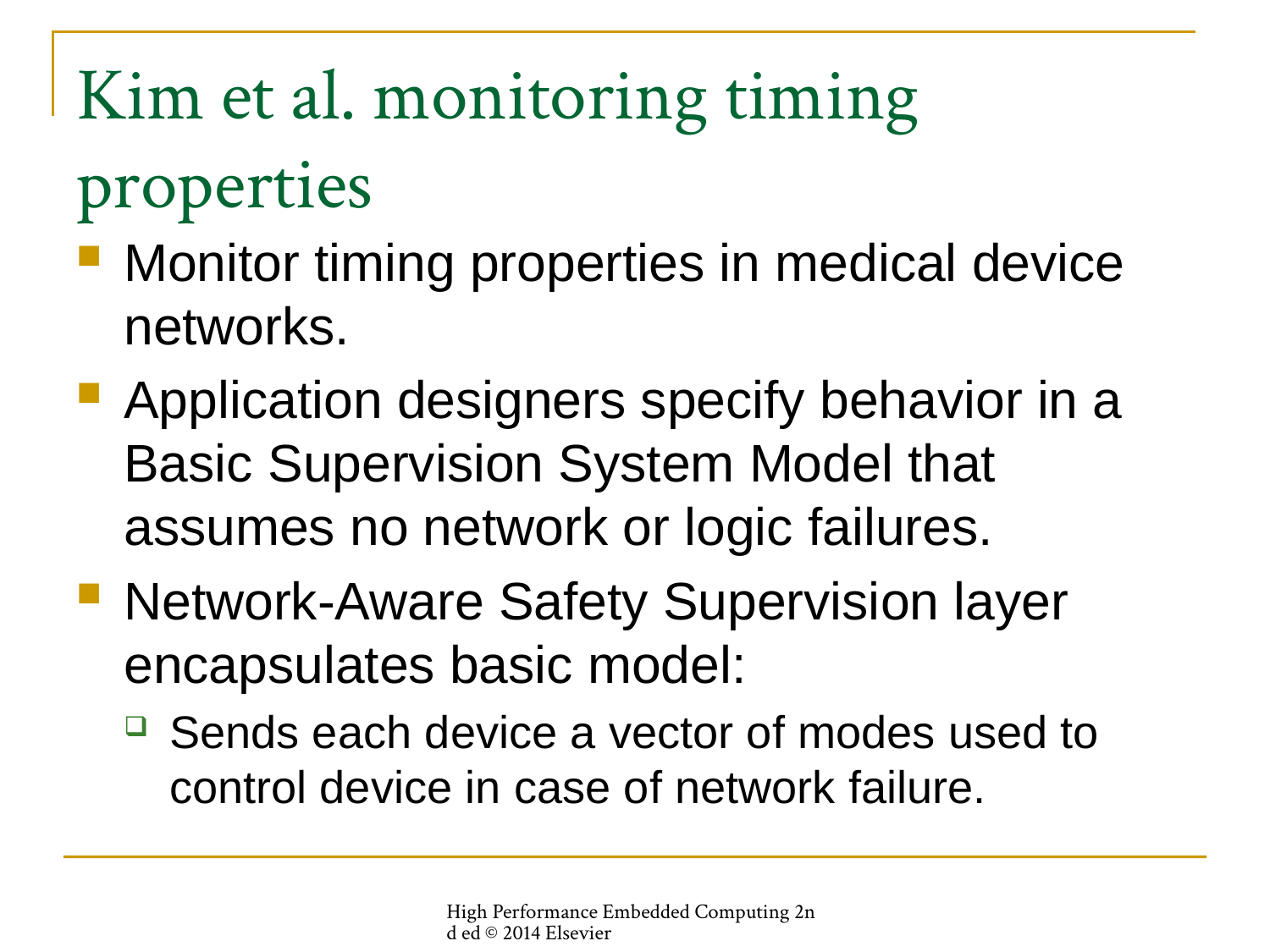

# Kim et al. monitoring timing properties
Monitor timing properties in medical device networks.
Application designers specify behavior in a Basic Supervision System Model that assumes no network or logic failures.
Network-Aware Safety Supervision layer encapsulates basic model:
Sends each device a vector of modes used to control device in case of network failure.
High Performance Embedded Computing 2nd ed © 2014 Elsevier